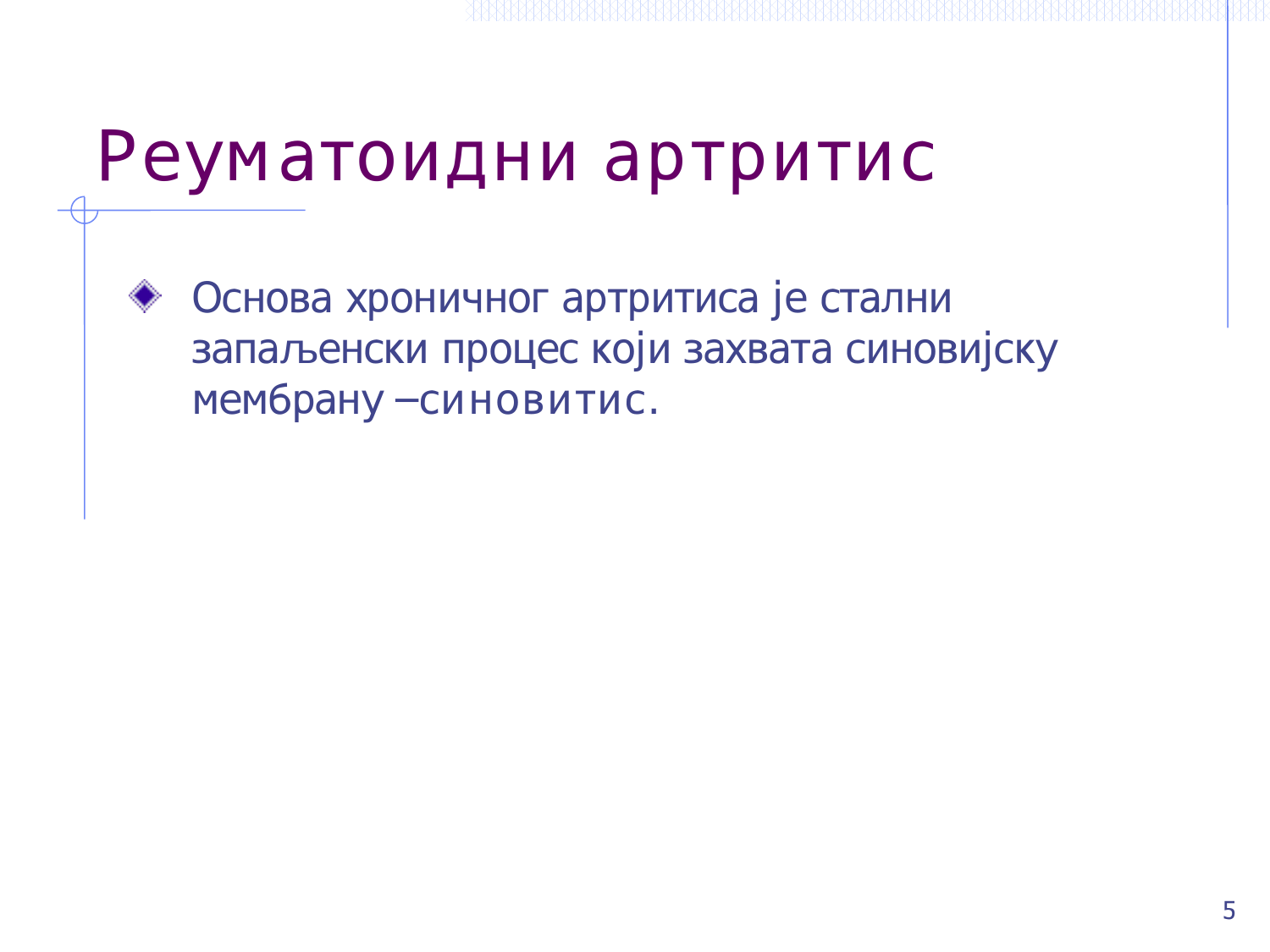

# Реуматоидни артритис
Основа хроничног артритиса је стални запаљенски процес који захвата синовијску мембрану –синовитис.
5